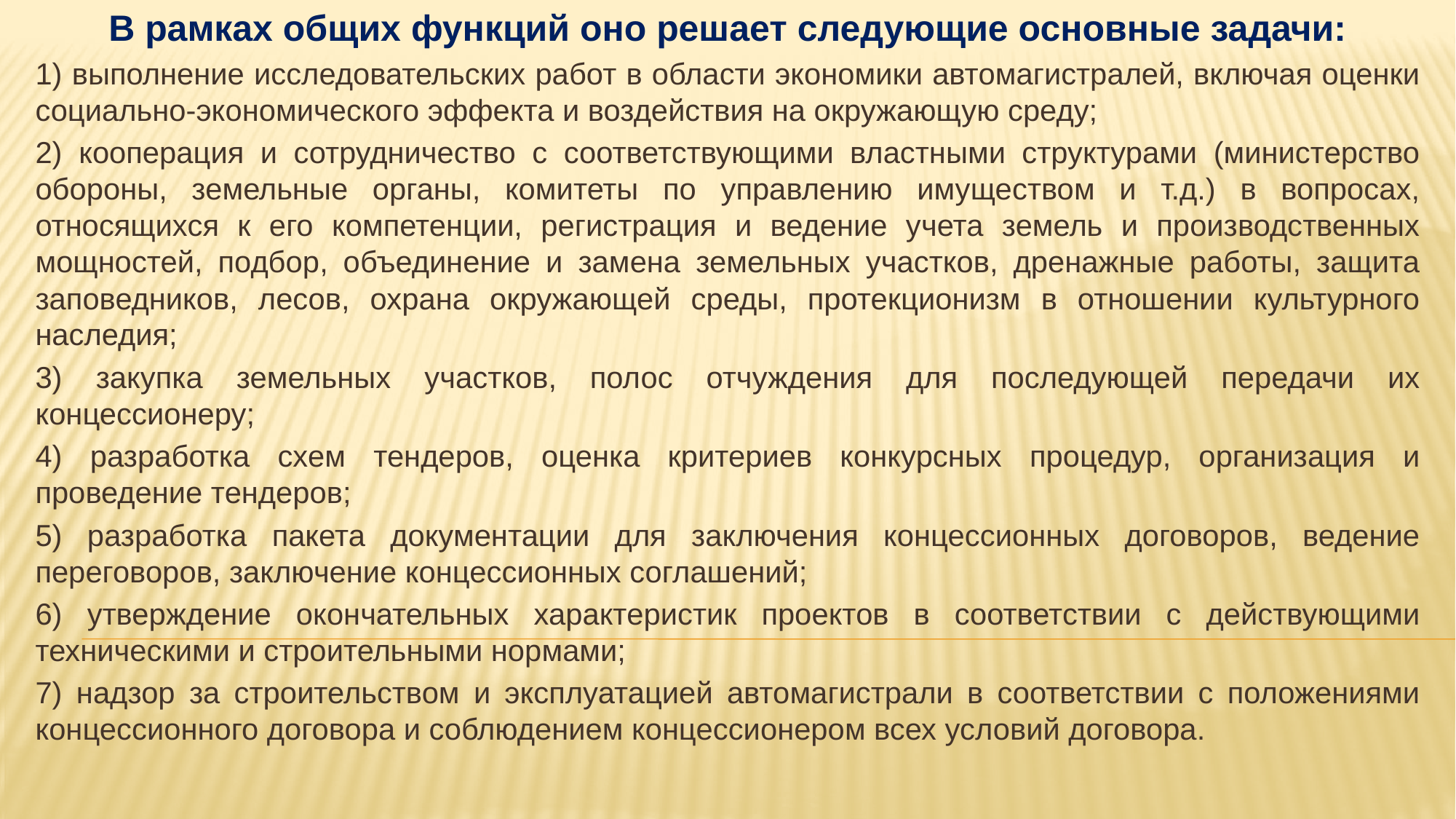

В рамках общих функций оно решает следующие основные задачи:
1) выполнение исследовательских работ в области экономики автомагистралей, включая оценки социально-экономического эффекта и воздействия на окружающую среду;
2) кооперация и сотрудничество с соответствующими властными структурами (министерство обороны, земельные органы, комитеты по управлению имуществом и т.д.) в вопросах, относящихся к его компетенции, регистрация и ведение учета земель и производственных мощностей, подбор, объединение и замена земельных участков, дренажные работы, защита заповедников, лесов, охрана окружающей среды, протекционизм в отношении культурного наследия;
3) закупка земельных участков, полос отчуждения для последующей передачи их концессионеру;
4) разработка схем тендеров, оценка критериев конкурсных процедур, организация и проведение тендеров;
5) разработка пакета документации для заключения концессионных договоров, ведение переговоров, заключение концессионных соглашений;
6) утверждение окончательных характеристик проектов в соответствии с действующими техническими и строительными нормами;
7) надзор за строительством и эксплуатацией автомагистрали в соответствии с положениями концессионного договора и соблюдением концессионером всех условий договора.